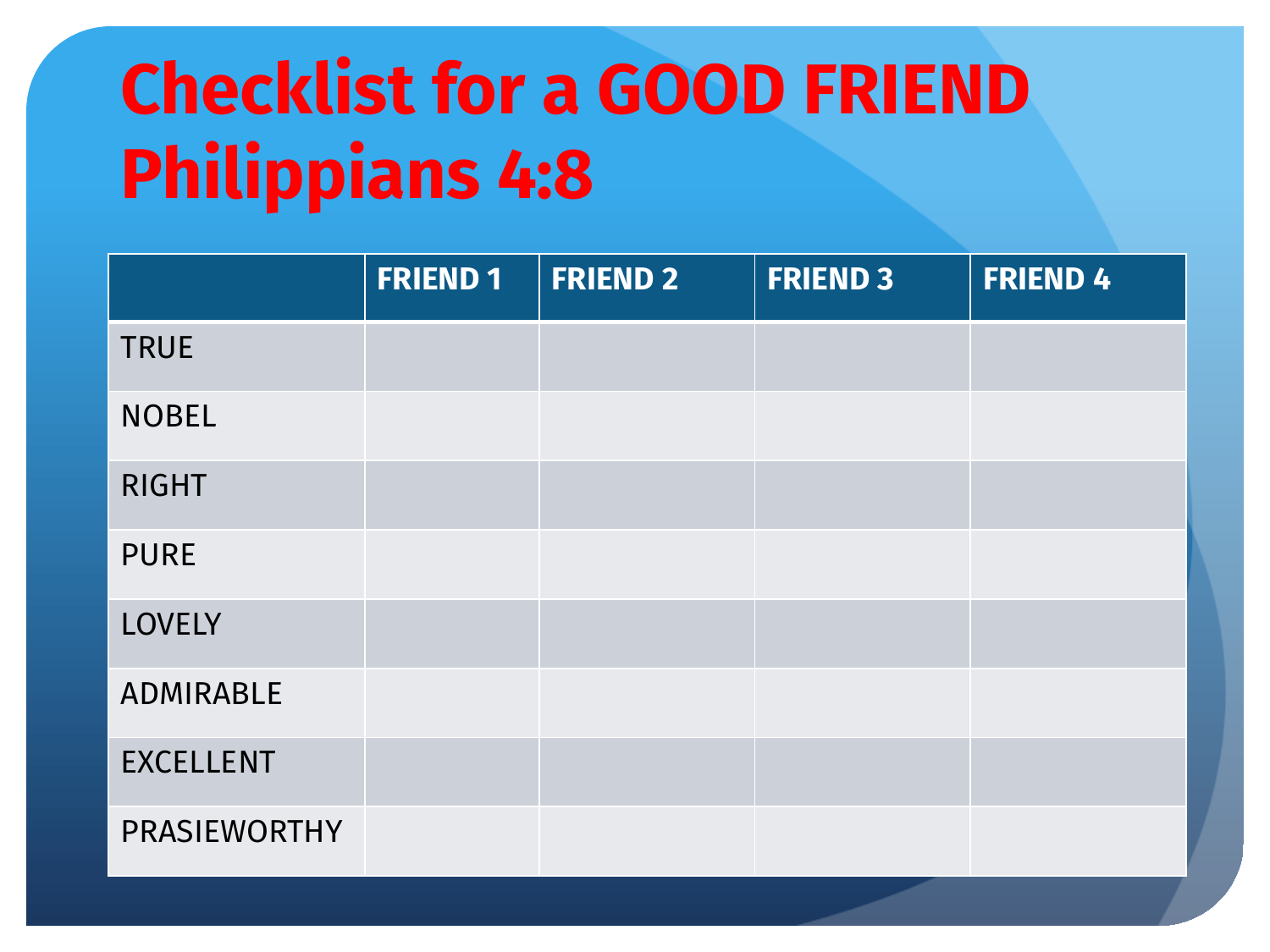

# Checklist for a GOOD FRIEND Philippians 4:8
|  | FRIEND 1 | FRIEND 2 | FRIEND 3 | FRIEND 4 |
| --- | --- | --- | --- | --- |
| TRUE |  |  |  |  |
| NOBEL |  |  |  |  |
| RIGHT |  |  |  |  |
| PURE |  |  |  |  |
| LOVELY |  |  |  |  |
| ADMIRABLE |  |  |  |  |
| EXCELLENT |  |  |  |  |
| PRASIEWORTHY |  |  |  |  |